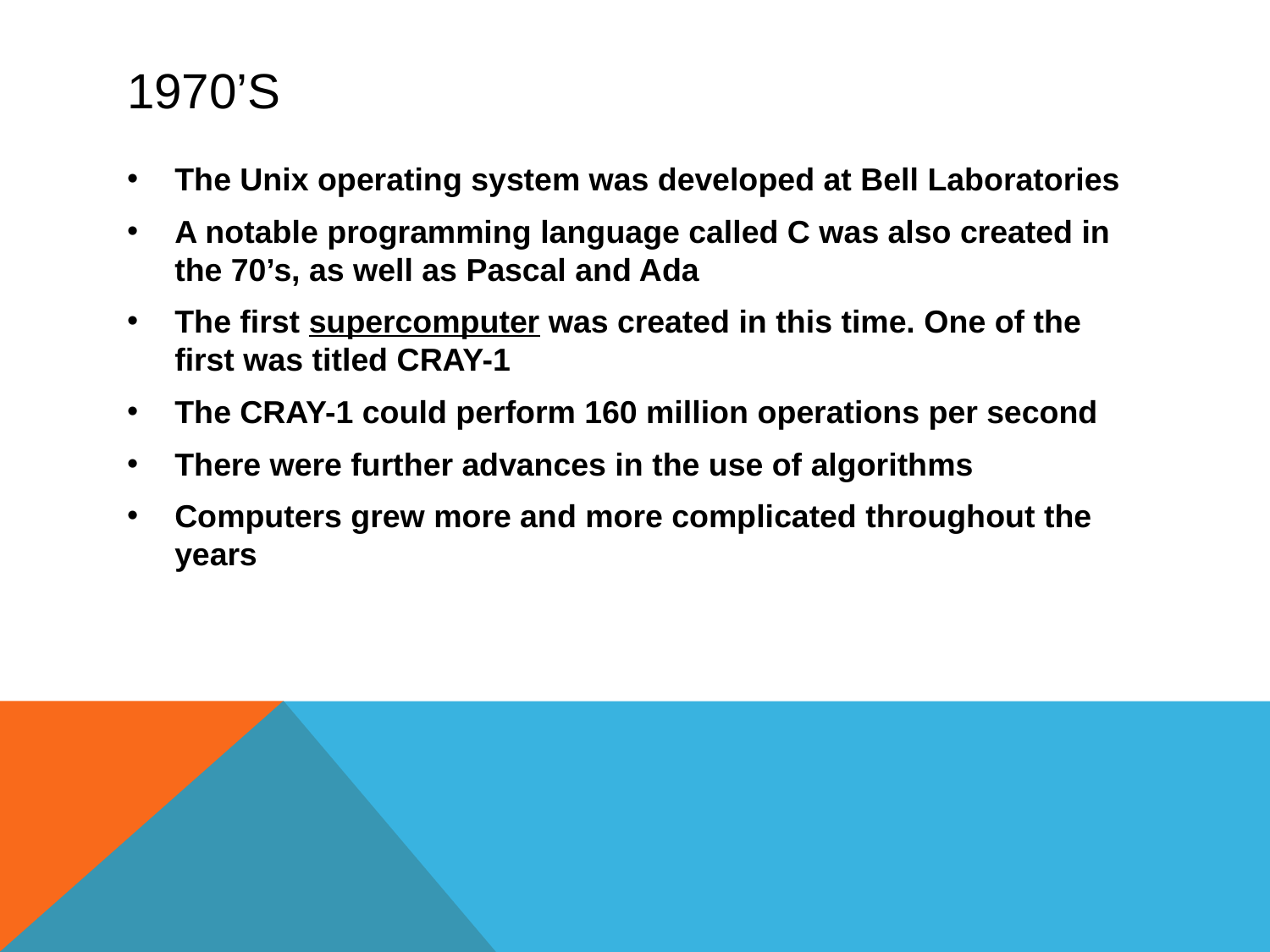

# 1970’s
The Unix operating system was developed at Bell Laboratories
A notable programming language called C was also created in the 70’s, as well as Pascal and Ada
The first supercomputer was created in this time. One of the first was titled CRAY-1
The CRAY-1 could perform 160 million operations per second
There were further advances in the use of algorithms
Computers grew more and more complicated throughout the years